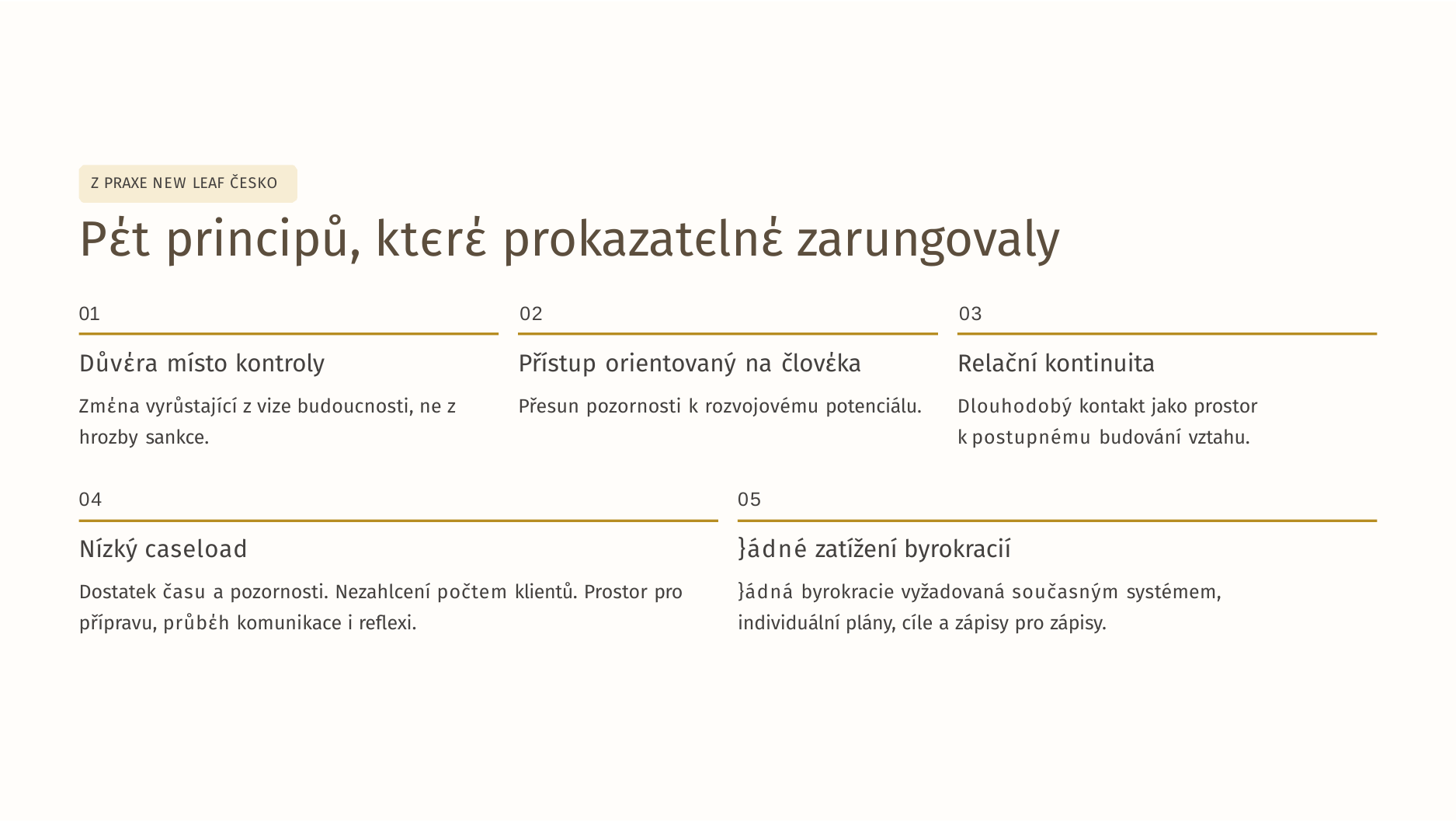

Z PRAXE NEW LEAF ČESKO
# Pέt principů, ktєrέ prokazatєlnέ zarungovaly
01	02	03

Důvέra místo kontroly
Zmέna vyrůstající z vize budoucnosti, ne z hrozby sankce.
Přístup orientovaný na človέka
Přesun pozornosti k rozvojovému potenciálu.
Relační kontinuita
Dlouhodobý kontakt jako prostor k postupnému budování vztahu.
04
05

Nízký caseload
Dostatek času a pozornosti. Nezahlcení počtem klientů. Prostor pro přípravu, průbέh komunikace i reflexi.
}ádné zatížení byrokracií
}ádná byrokracie vyžadovaná současným systémem, individuální plány, cíle a zápisy pro zápisy.